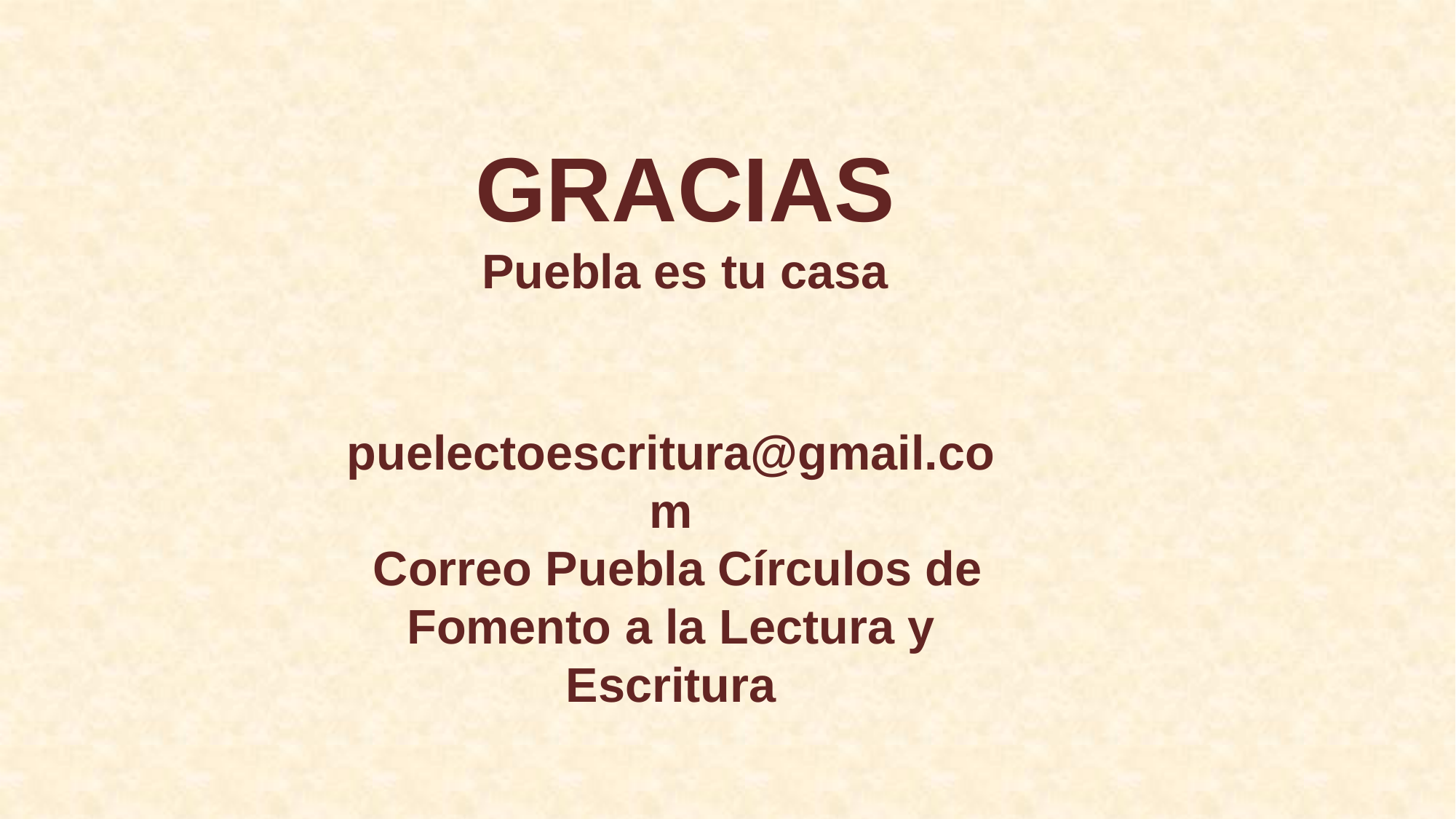

GRACIAS
Puebla es tu casa
puelectoescritura@gmail.com
 Correo Puebla Círculos de Fomento a la Lectura y Escritura